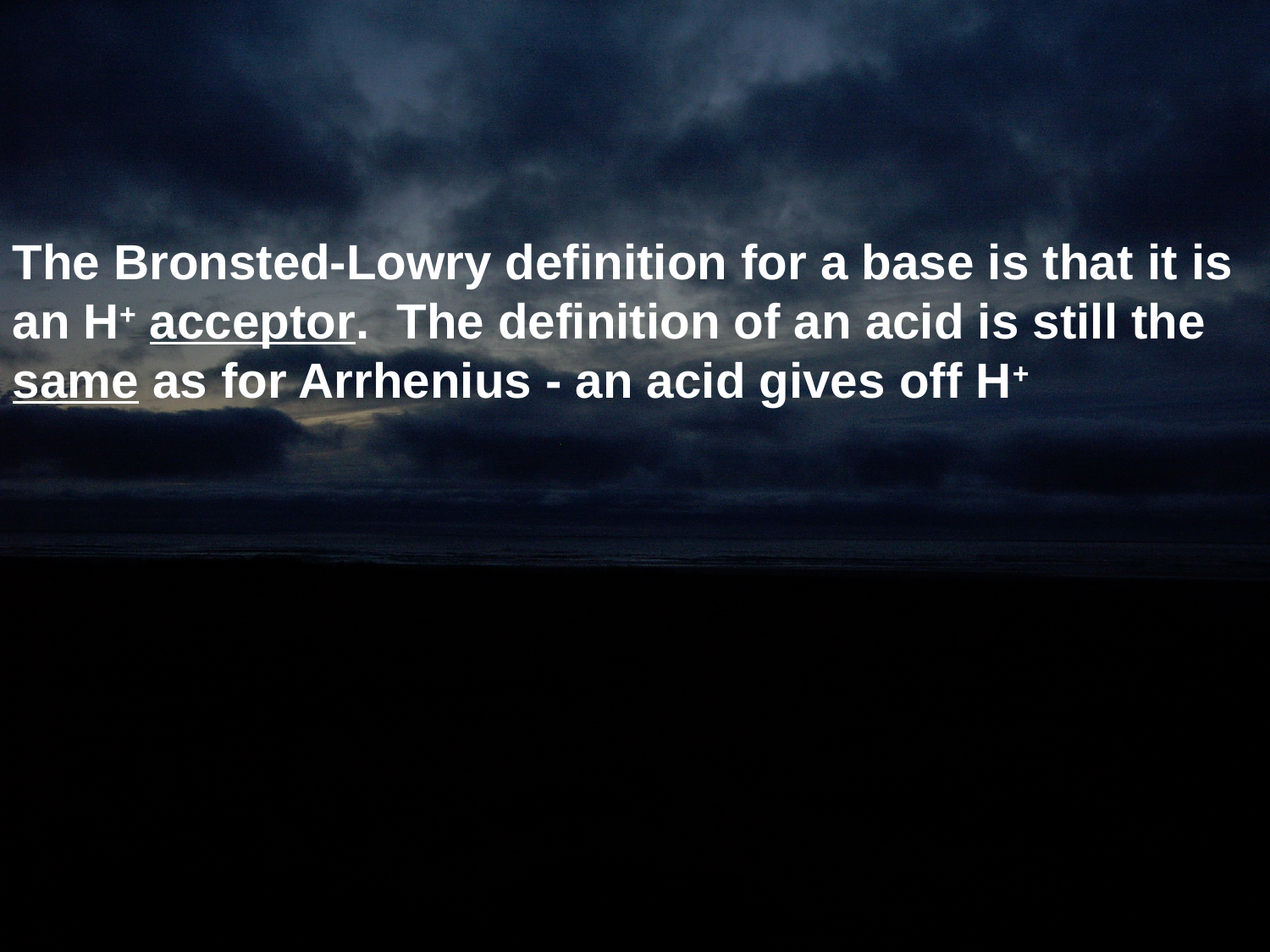

The Bronsted-Lowry definition for a base is that it is an H+ acceptor.  The definition of an acid is still the same as for Arrhenius - an acid gives off H+